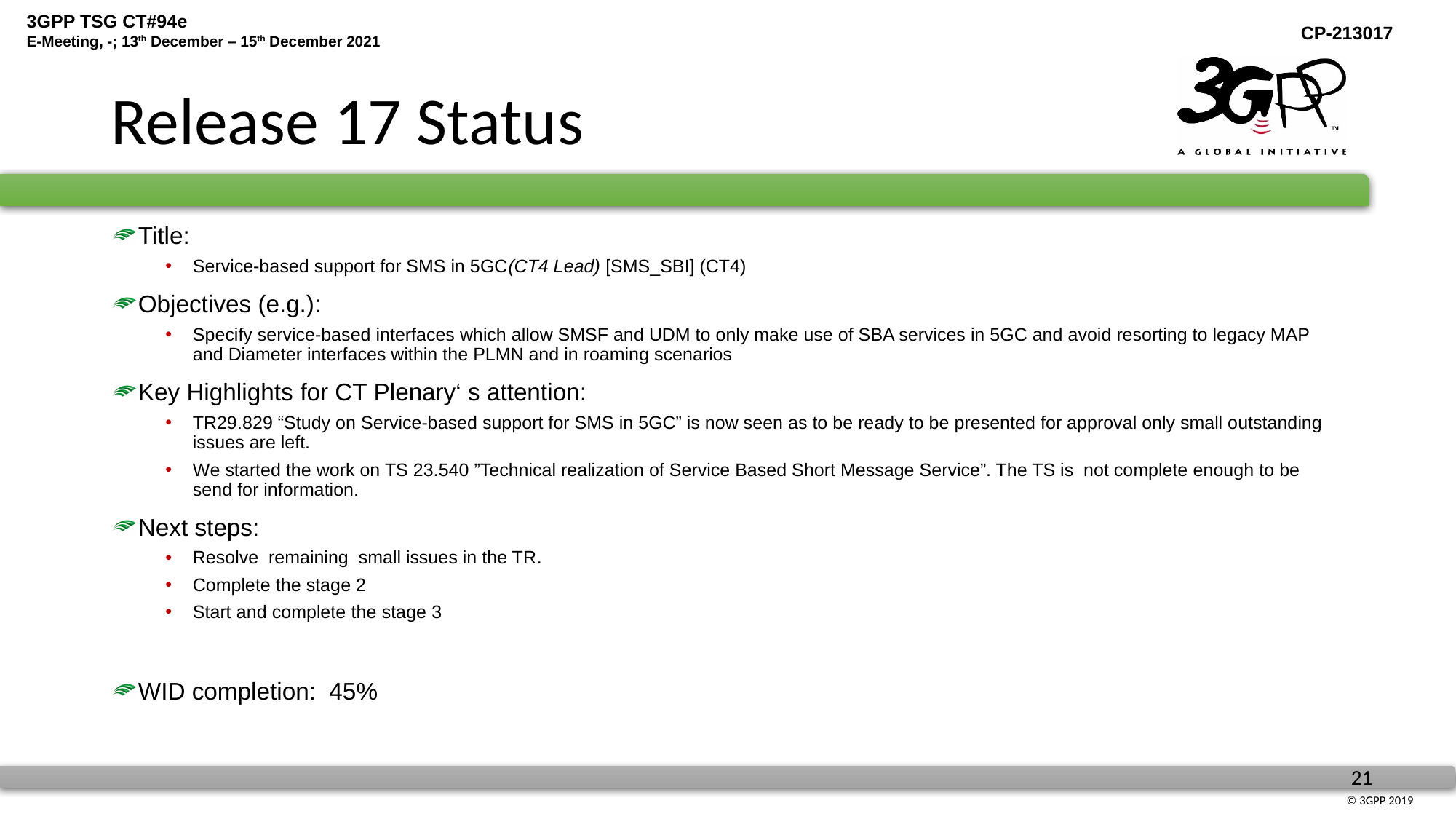

# Release 17 Status
Title:
Service-based support for SMS in 5GC(CT4 Lead) [SMS_SBI] (CT4)
Objectives (e.g.):
Specify service-based interfaces which allow SMSF and UDM to only make use of SBA services in 5GC and avoid resorting to legacy MAP and Diameter interfaces within the PLMN and in roaming scenarios
Key Highlights for CT Plenary‘ s attention:
TR29.829 “Study on Service-based support for SMS in 5GC” is now seen as to be ready to be presented for approval only small outstanding issues are left.
We started the work on TS 23.540 ”Technical realization of Service Based Short Message Service”. The TS is  not complete enough to be send for information.
Next steps:
Resolve  remaining  small issues in the TR.
Complete the stage 2
Start and complete the stage 3

WID completion:  45%